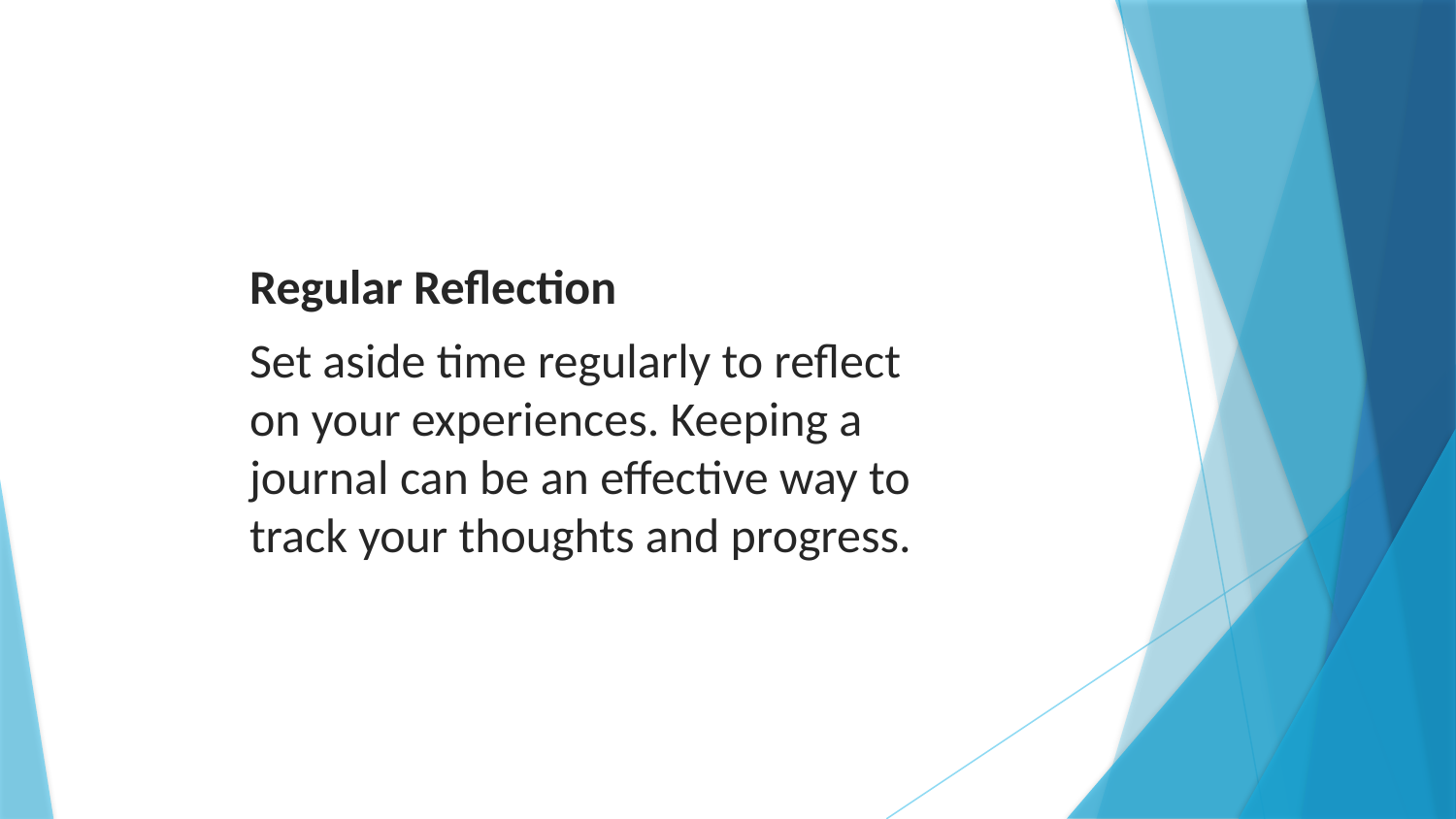

Regular Reflection
Set aside time regularly to reflect on your experiences. Keeping a journal can be an effective way to track your thoughts and progress.